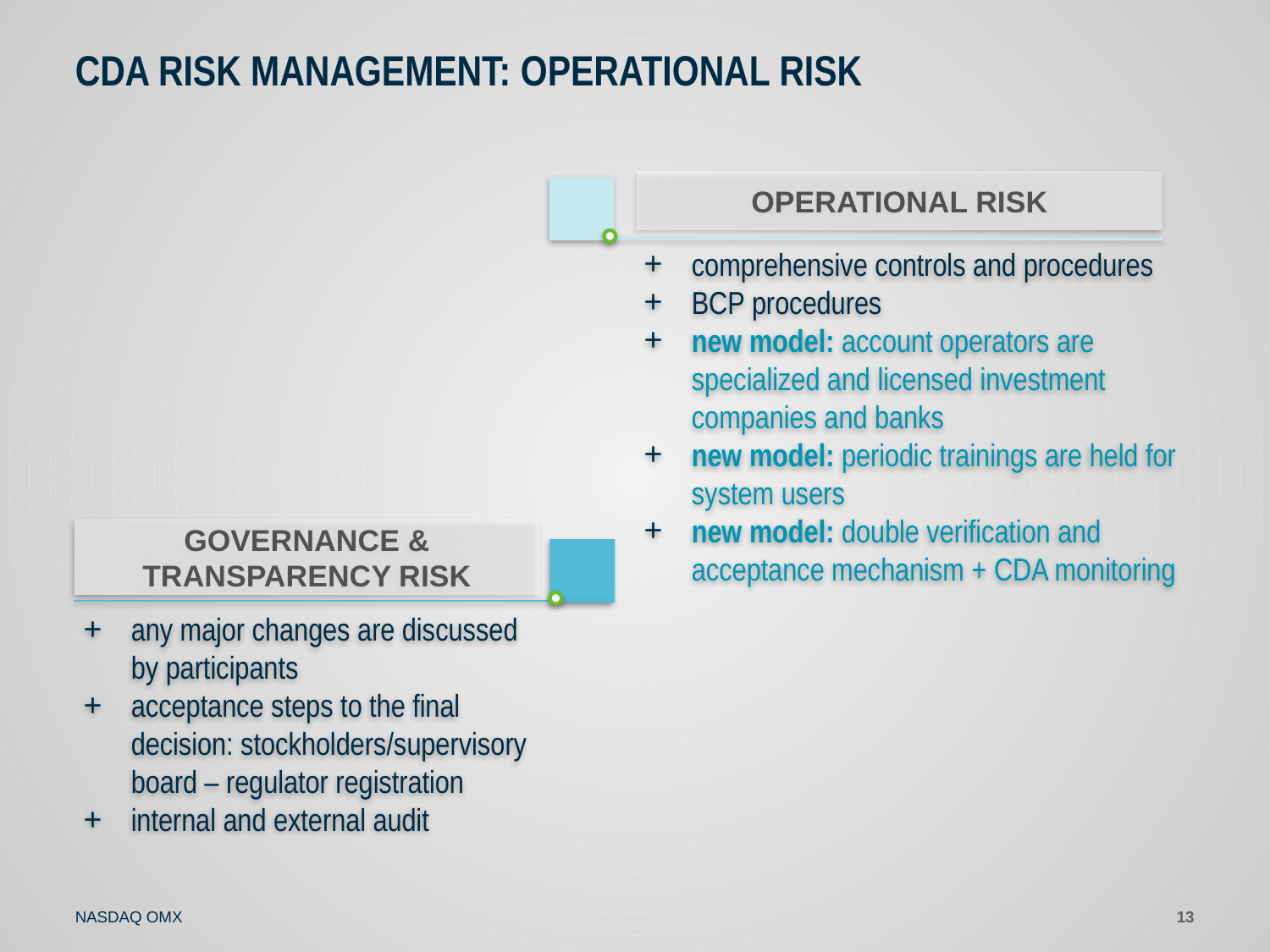

# Cda risk management: operational risk
Operational Risk

comprehensive controls and procedures
BCP procedures
new model: account operators are specialized and licensed investment companies and banks
new model: periodic trainings are held for system users
new model: double verification and acceptance mechanism + CDA monitoring
Governance & transparency risk

any major changes are discussed by participants
acceptance steps to the final decision: stockholders/supervisory board – regulator registration
internal and external audit
13